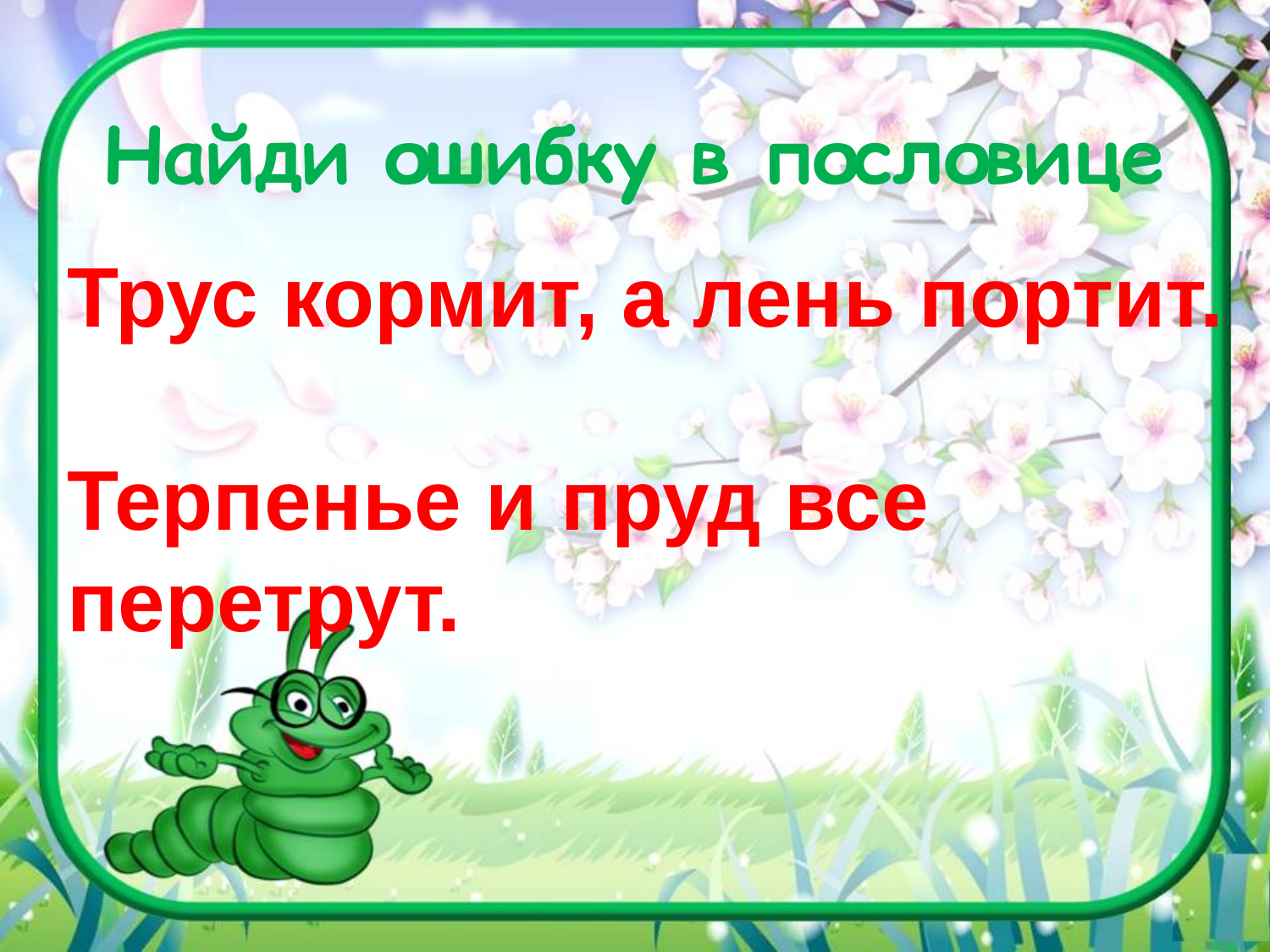

Найди ошибку в пословице
Трус кормит, а лень портит.

Терпенье и пруд все перетрут.